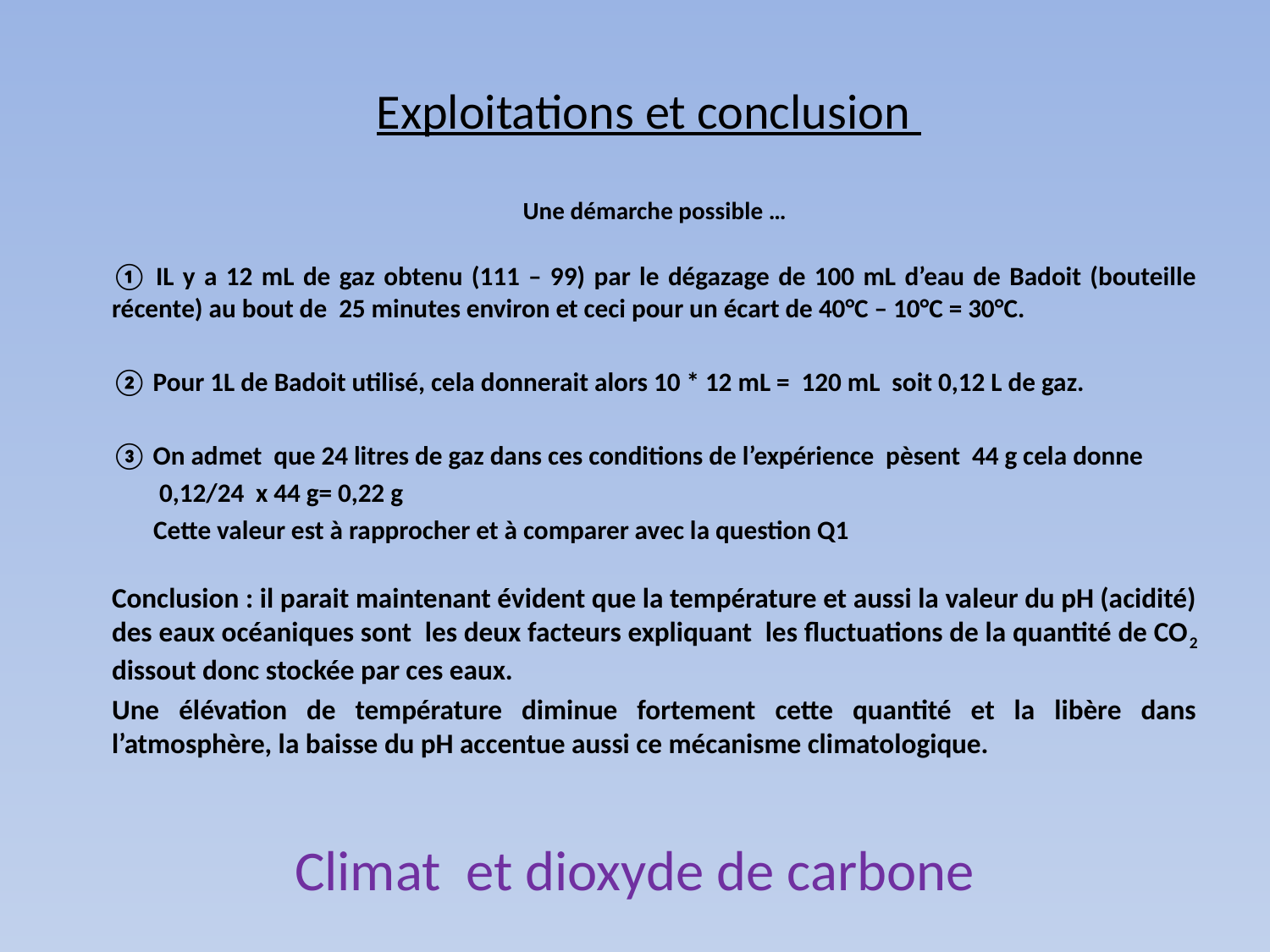

# Exploitations et conclusion
Une démarche possible …

① IL y a 12 mL de gaz obtenu (111 – 99) par le dégazage de 100 mL d’eau de Badoit (bouteille récente) au bout de  25 minutes environ et ceci pour un écart de 40°C – 10°C = 30°C.

② Pour 1L de Badoit utilisé, cela donnerait alors 10 * 12 mL =  120 mL  soit 0,12 L de gaz.

③ On admet  que 24 litres de gaz dans ces conditions de l’expérience  pèsent  44 g cela donne
        0,12/24  x 44 g= 0,22 g
       Cette valeur est à rapprocher et à comparer avec la question Q1

Conclusion : il parait maintenant évident que la température et aussi la valeur du pH (acidité) des eaux océaniques sont  les deux facteurs expliquant  les fluctuations de la quantité de CO2 dissout donc stockée par ces eaux.
Une élévation de température diminue fortement cette quantité et la libère dans l’atmosphère, la baisse du pH accentue aussi ce mécanisme climatologique.

Climat  et dioxyde de carbone